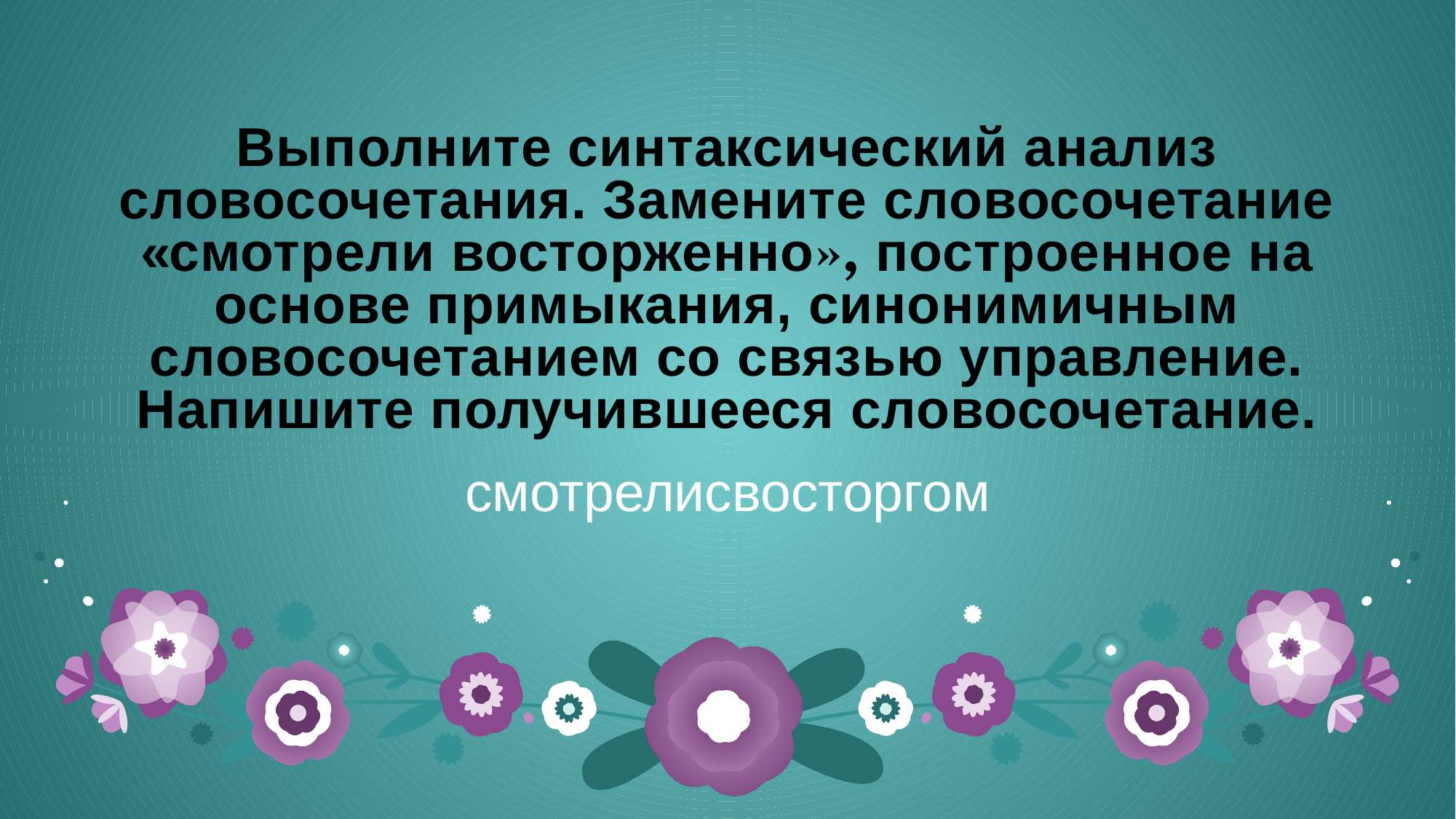

# Выполните синтаксический анализ словосочетания. Замените словосочетание «смотрели восторженно», построенное на основе примыкания, синонимичным словосочетанием со связью управление. Напишите получившееся словосочетание.
смотрелисвосторгом